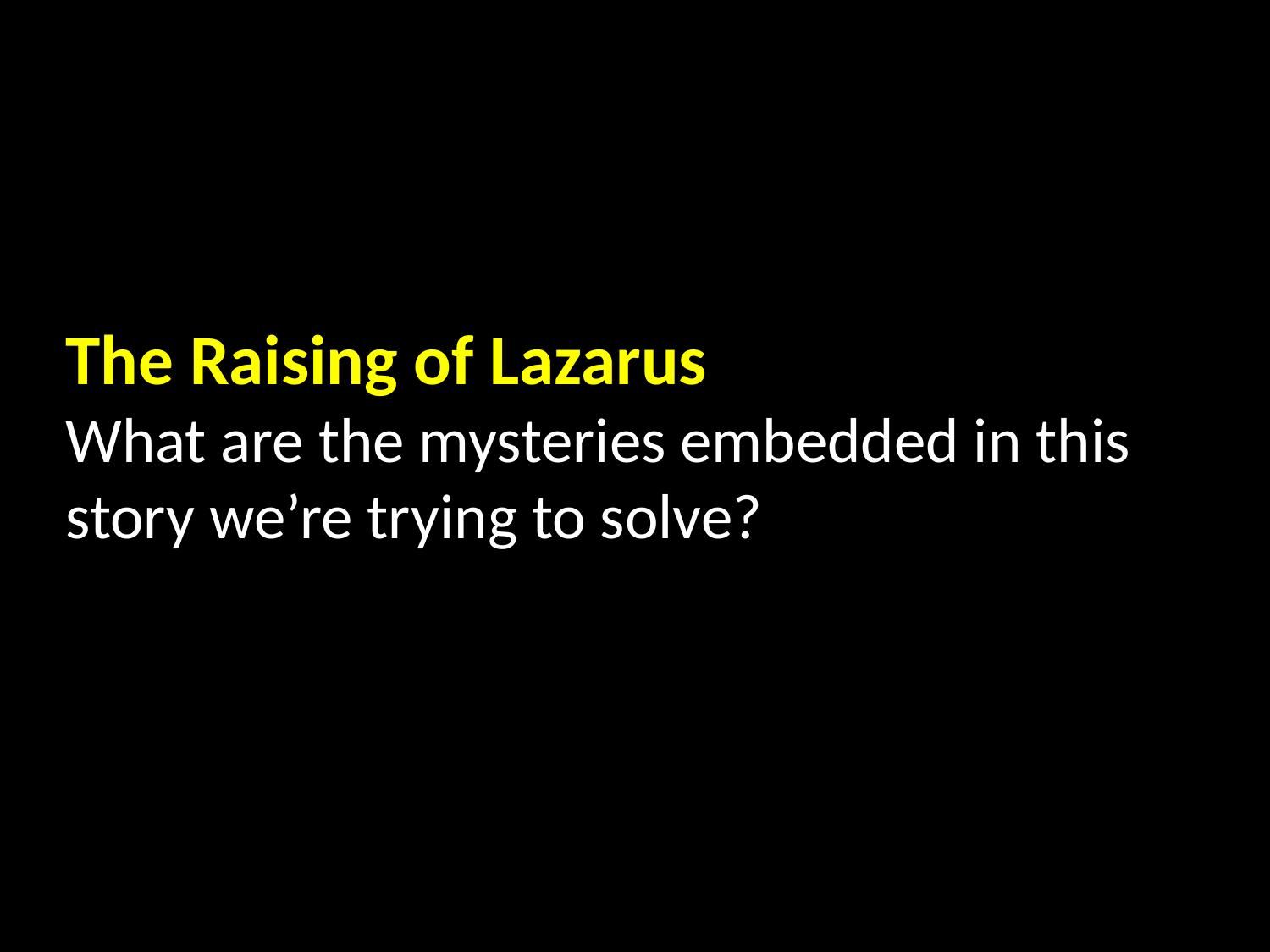

# The Raising of Lazarus What are the mysteries embedded in this story we’re trying to solve?